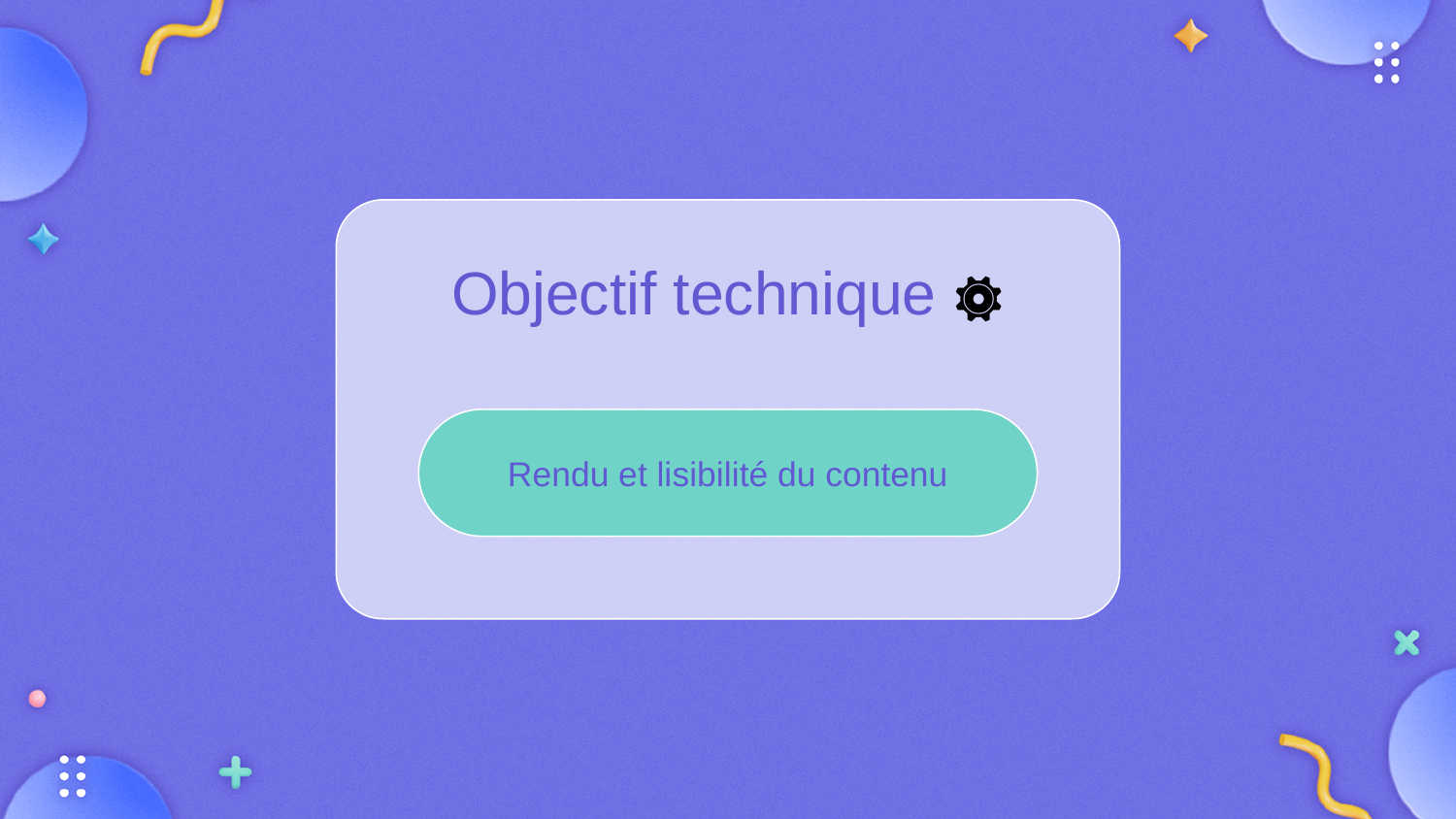

Objectif technique ⚙️
Rendu et lisibilité du contenu